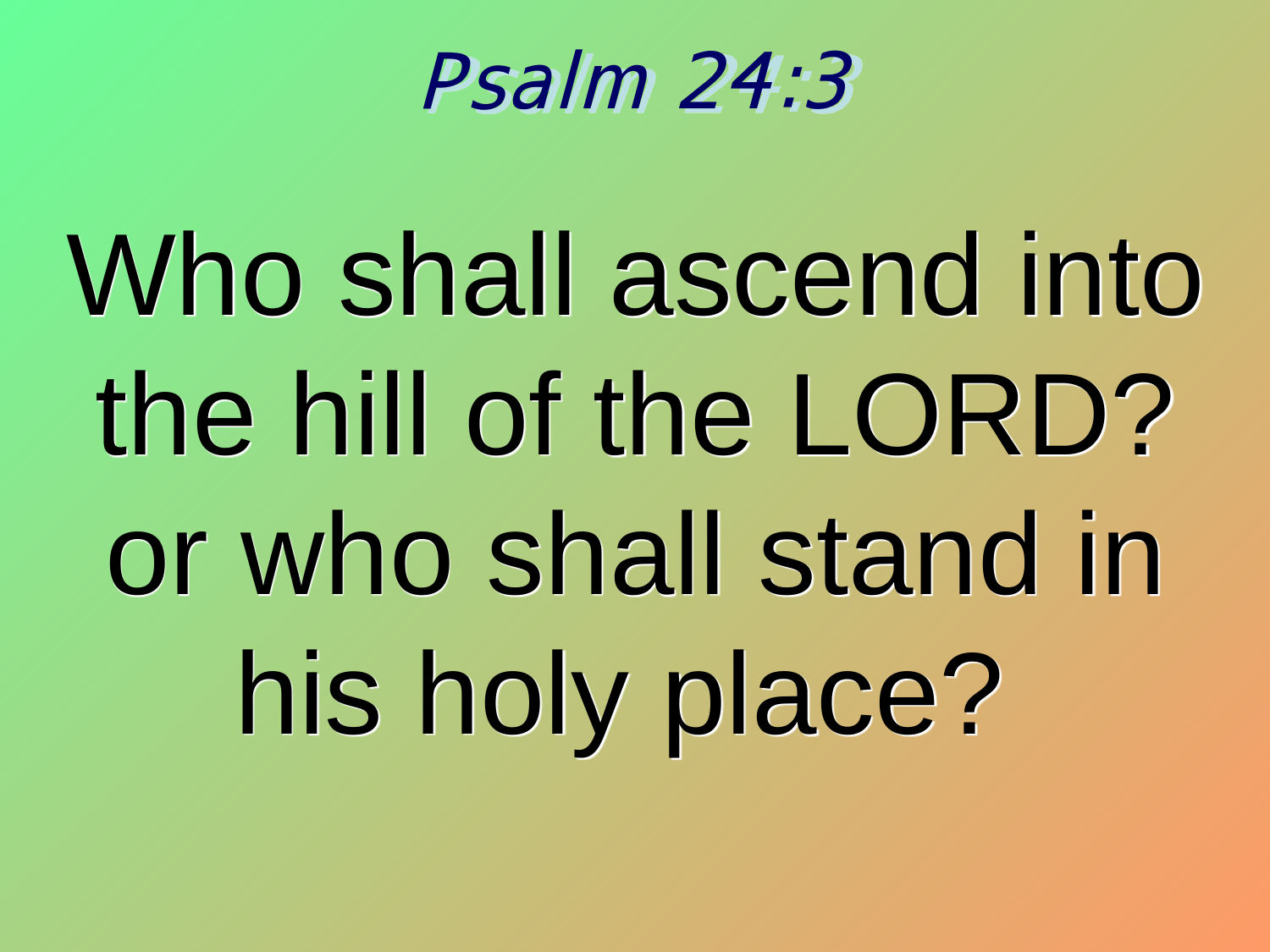

Psalm 24:3
Who shall ascend into the hill of the LORD? or who shall stand in his holy place?